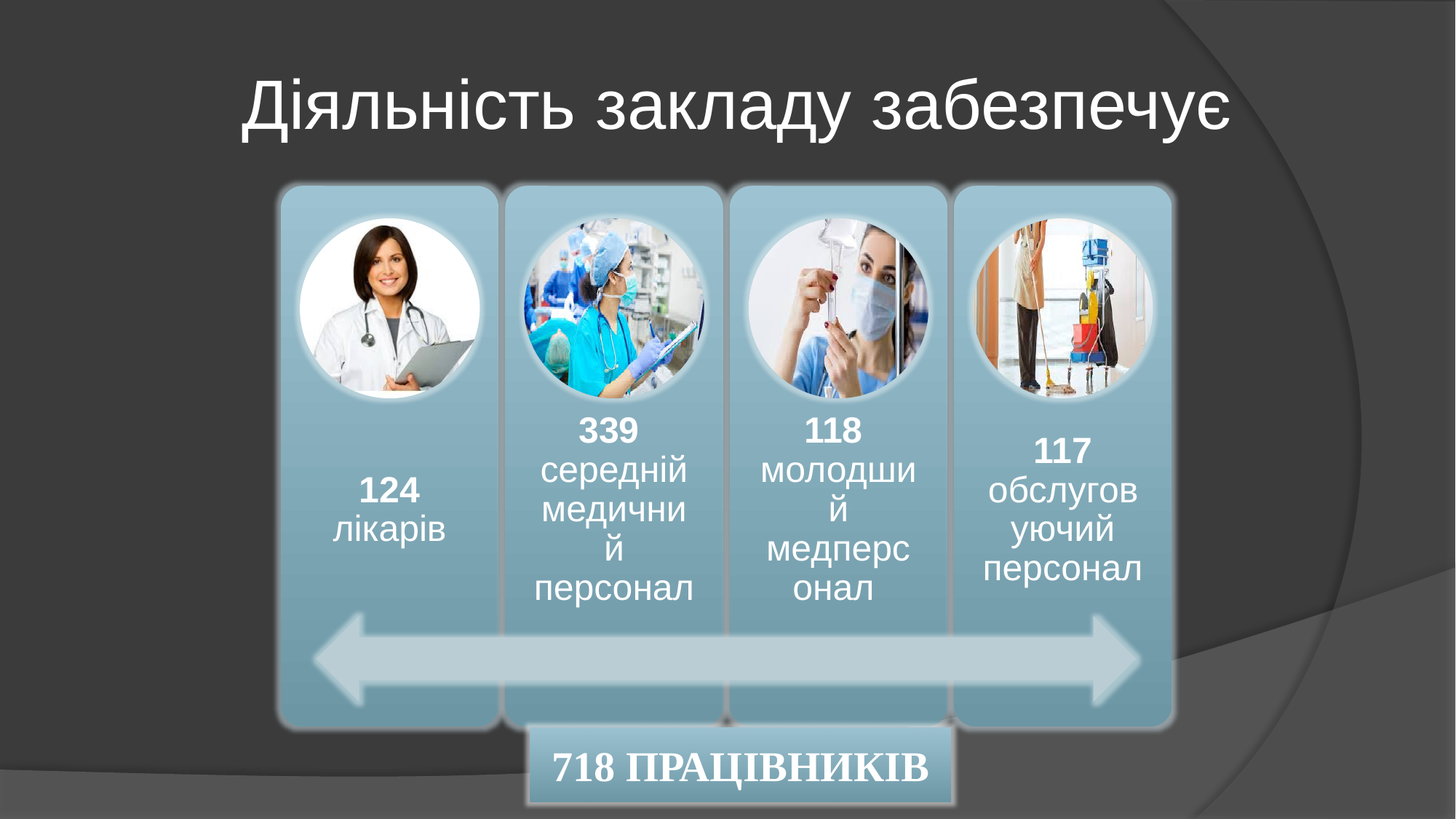

# Діяльність закладу забезпечує
124 лікарів
339  середній медичний персонал
118  молодший медперсонал
117 обслуговуючий персонал
718 ПРАЦІВНИКІВ